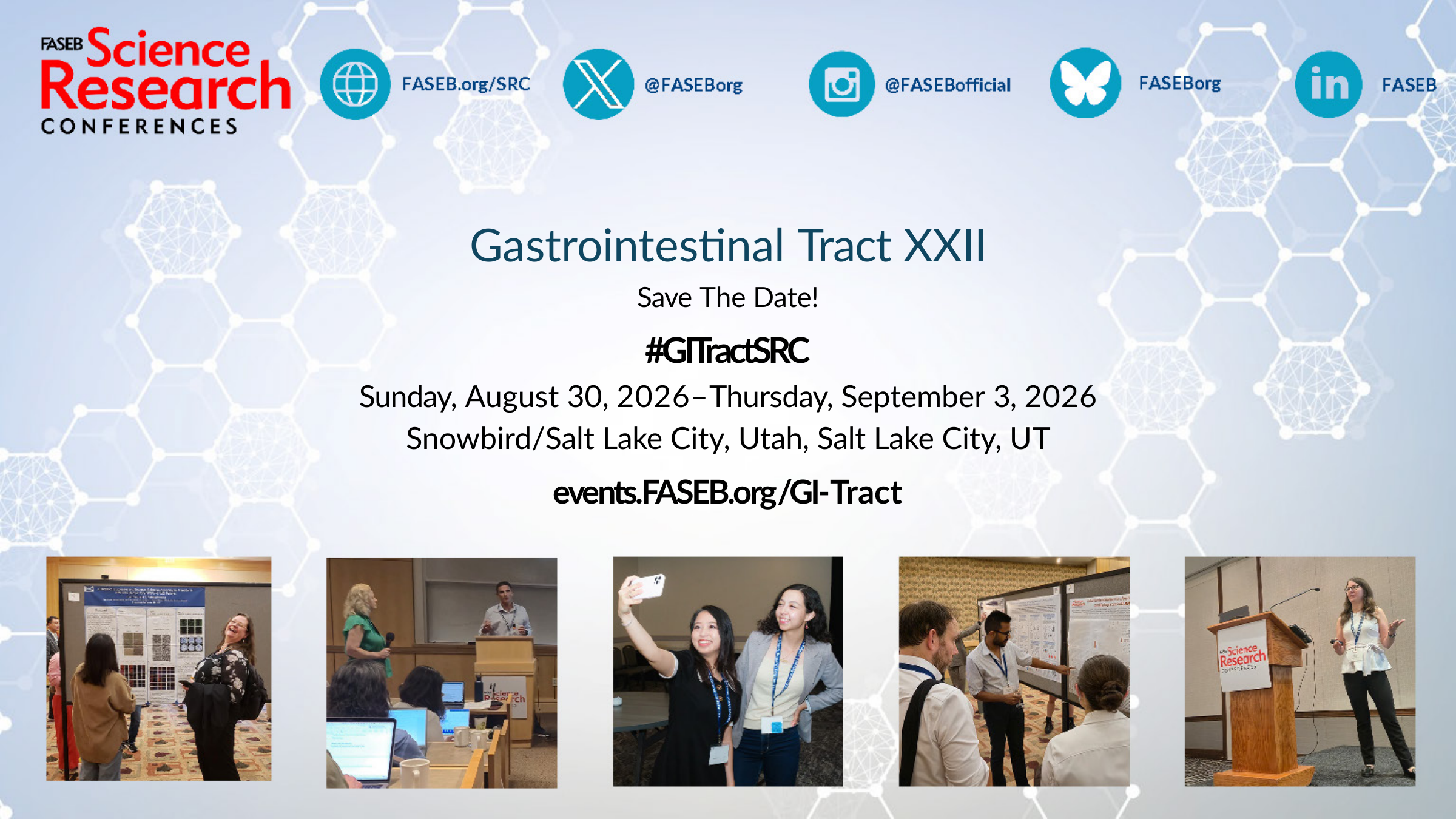

# Gastrointestinal Tract XXII
Save The Date!
#GITractSRC
Sunday, August 30, 2026–Thursday, September 3, 2026 Snowbird/Salt Lake City, Utah, Salt Lake City, UT
events.FASEB.org/GI-Tract